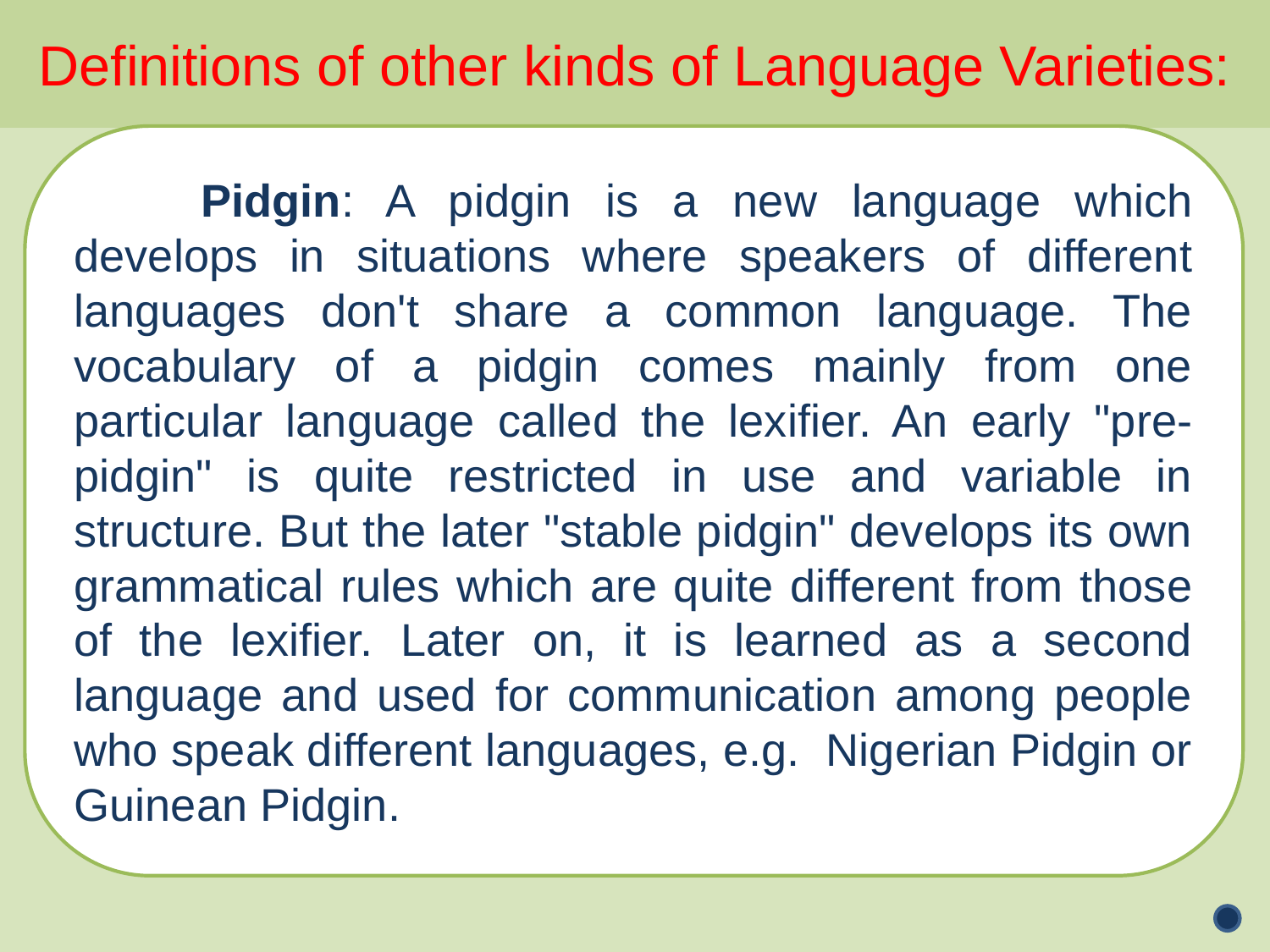

Definitions of other kinds of Language Varieties:
	Pidgin: A pidgin is a new language which develops in situations where speakers of different languages don't share a common language. The vocabulary of a pidgin comes mainly from one particular language called the lexifier. An early "pre-pidgin" is quite restricted in use and variable in structure. But the later "stable pidgin" develops its own grammatical rules which are quite different from those of the lexifier. Later on, it is learned as a second language and used for communication among people who speak different languages, e.g.  Nigerian Pidgin or Guinean Pidgin.